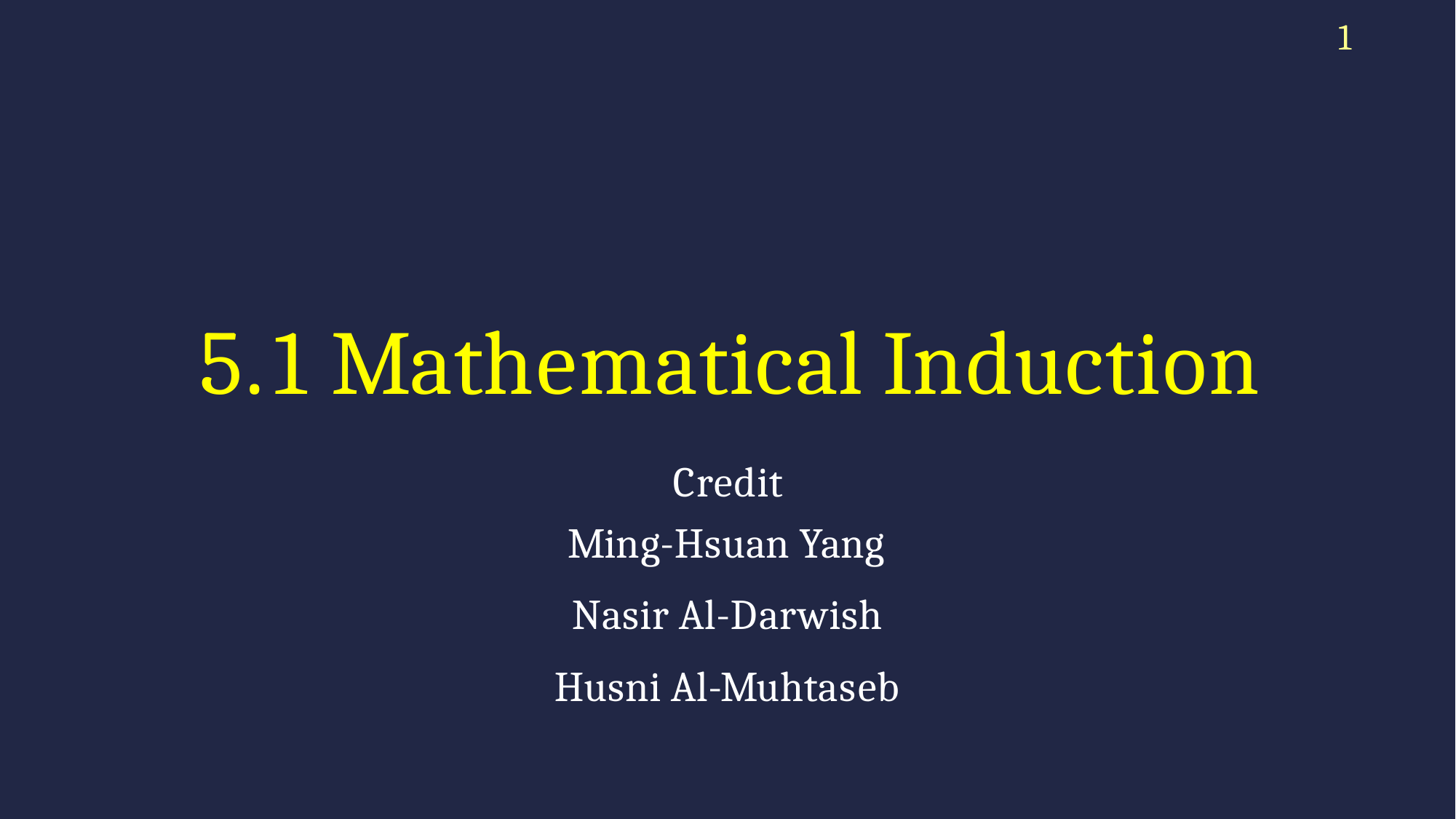

1
# 5.1 Mathematical Induction
Credit
Ming-Hsuan Yang
Nasir Al-Darwish
Husni Al-Muhtaseb